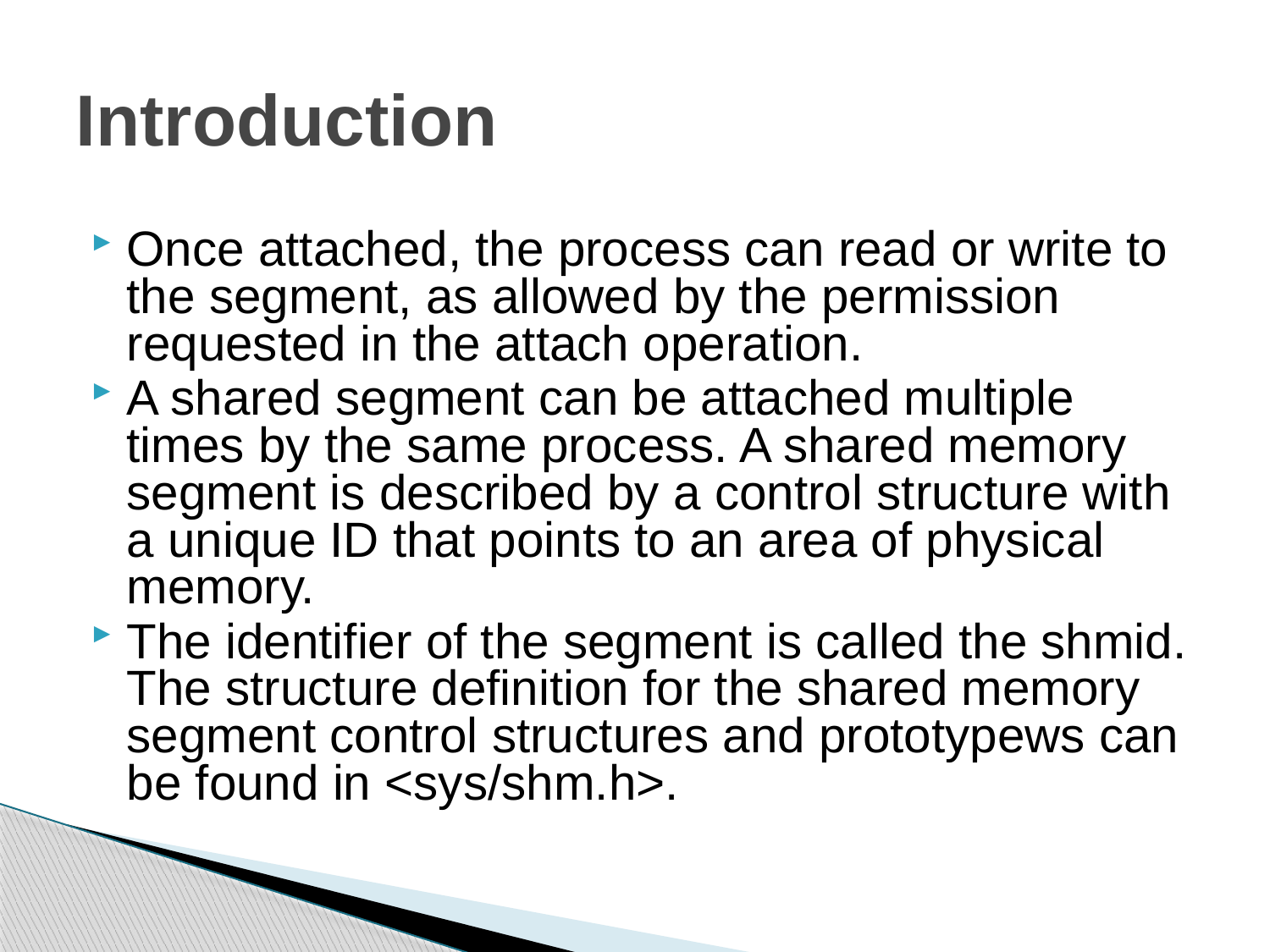

# Introduction
Once attached, the process can read or write to the segment, as allowed by the permission requested in the attach operation.
A shared segment can be attached multiple times by the same process. A shared memory segment is described by a control structure with a unique ID that points to an area of physical memory.
The identifier of the segment is called the shmid. The structure definition for the shared memory segment control structures and prototypews can be found in <sys/shm.h>.